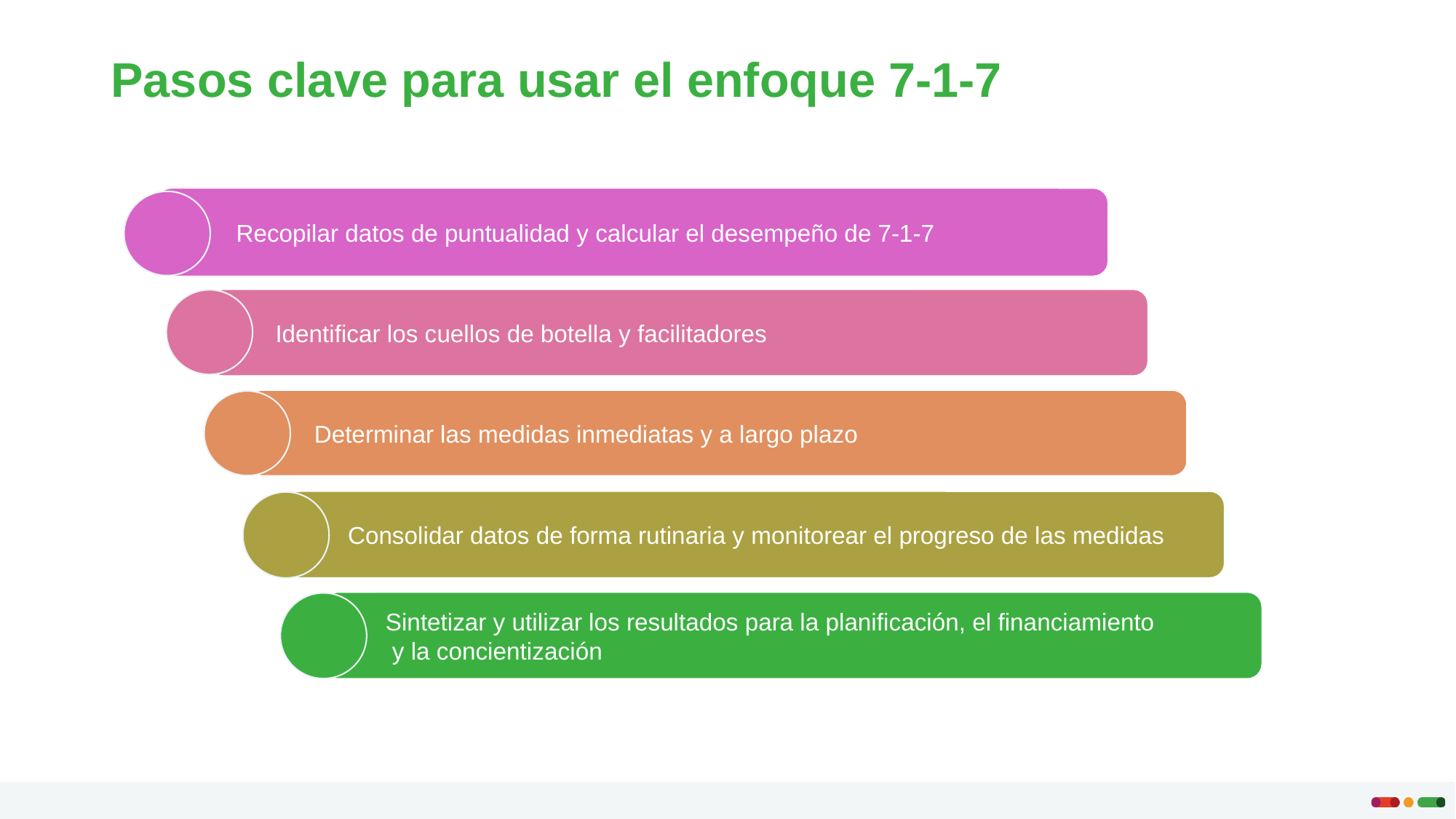

# Pasos clave para usar el enfoque 7-1-7

       Recopilar datos de puntualidad y calcular el desempeño de 7-1-7

     Identificar los cuellos de botella y facilitadores

     Determinar las medidas inmediatas y a largo plazo

       Consolidar datos de forma rutinaria y monitorear el progreso de las medidas

       Sintetizar y utilizar los resultados para la planificación, el financiamiento
        y la concientización